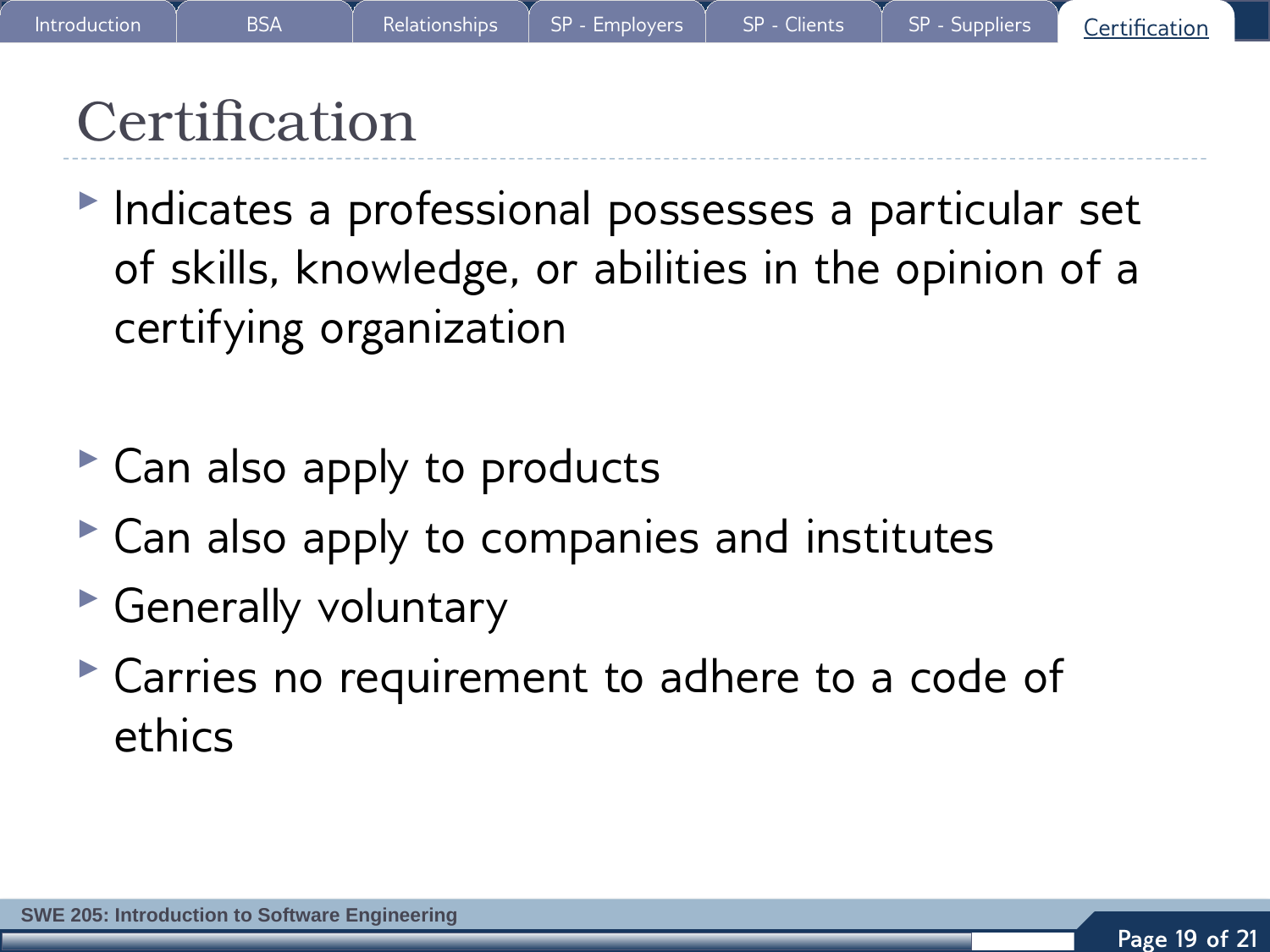

Introduction
BSA
Relationships
SP - Employers
SP - Clients
SP - Suppliers
Certification
# Certification
Indicates a professional possesses a particular set of skills, knowledge, or abilities in the opinion of a certifying organization

Can also apply to products
Can also apply to companies and institutes
Generally voluntary
Carries no requirement to adhere to a code of ethics
19
Page 19 of 21